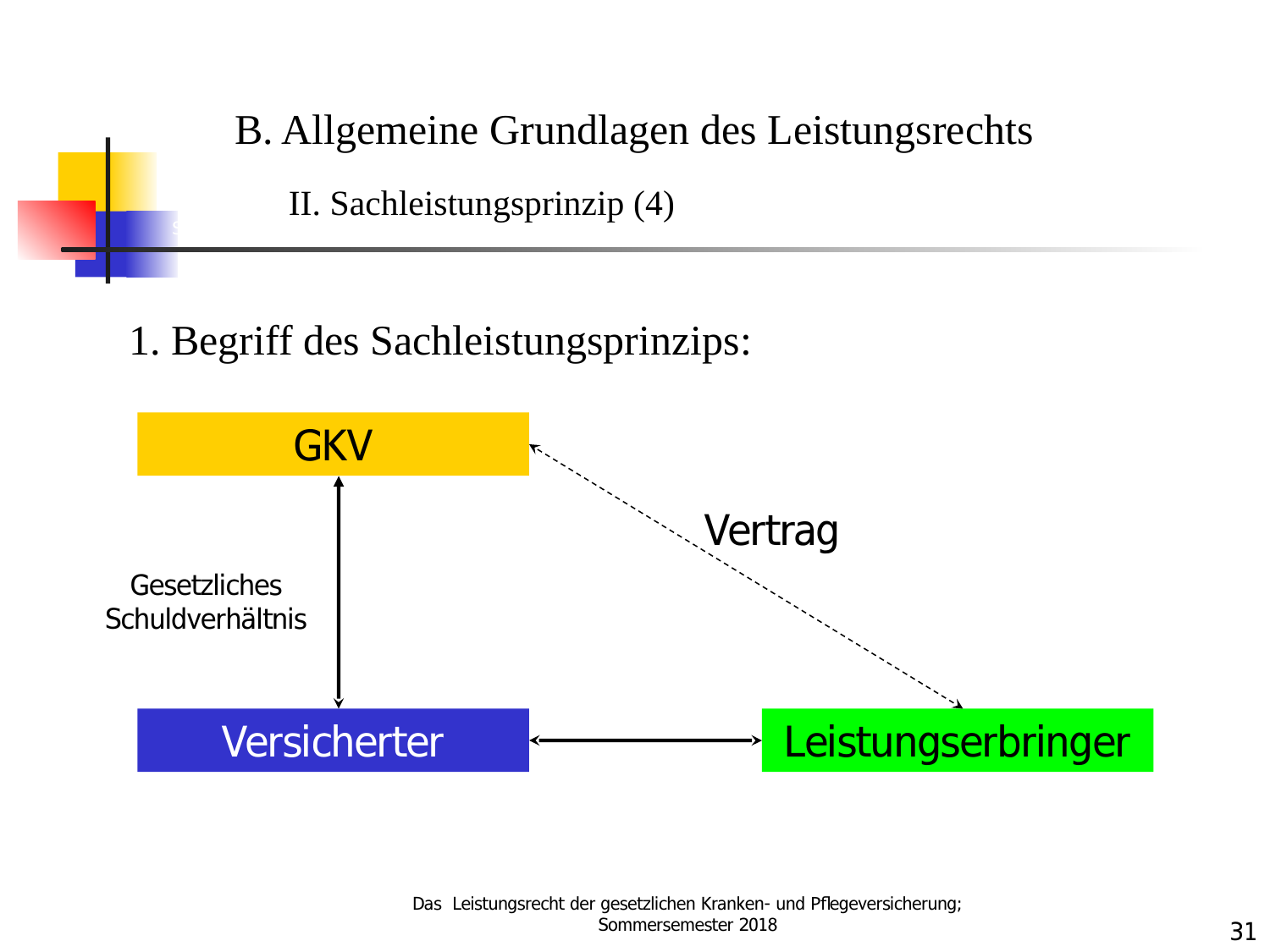

Sachleistung 4
B. Allgemeine Grundlagen des Leistungsrechts
	II. Sachleistungsprinzip (4)
1. Begriff des Sachleistungsprinzips:
GKV

Vertrag
Gesetzliches Schuldverhältnis
Versicherter
Leistungserbringer

Das  Leistungsrecht der gesetzlichen Kranken- und Pflegeversicherung; Sommersemester 2018
31